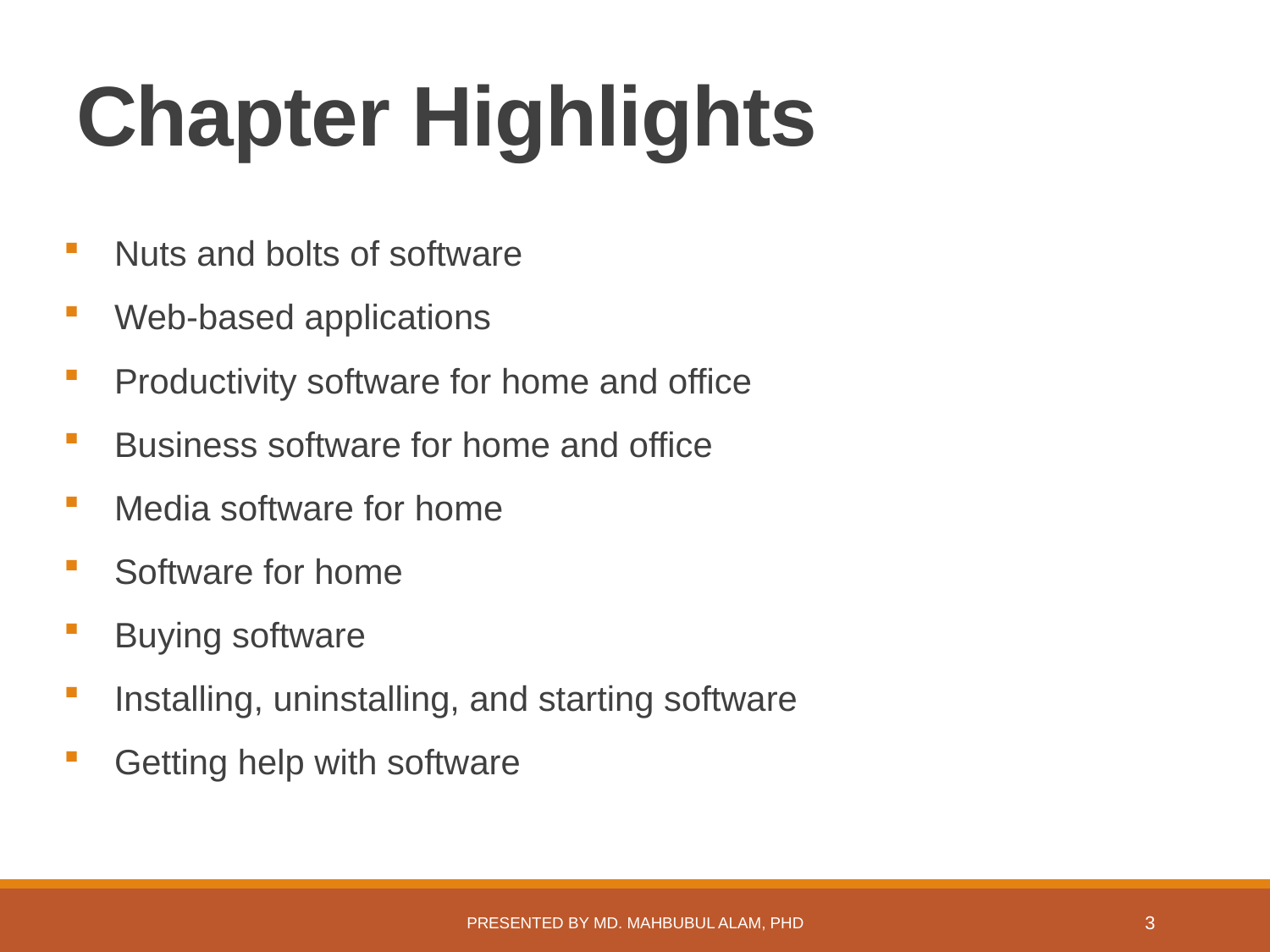

# Chapter Highlights
Nuts and bolts of software
Web-based applications
Productivity software for home and office
Business software for home and office
Media software for home
Software for home
Buying software
Installing, uninstalling, and starting software
Getting help with software
Presented by Md. Mahbubul Alam, PhD
3